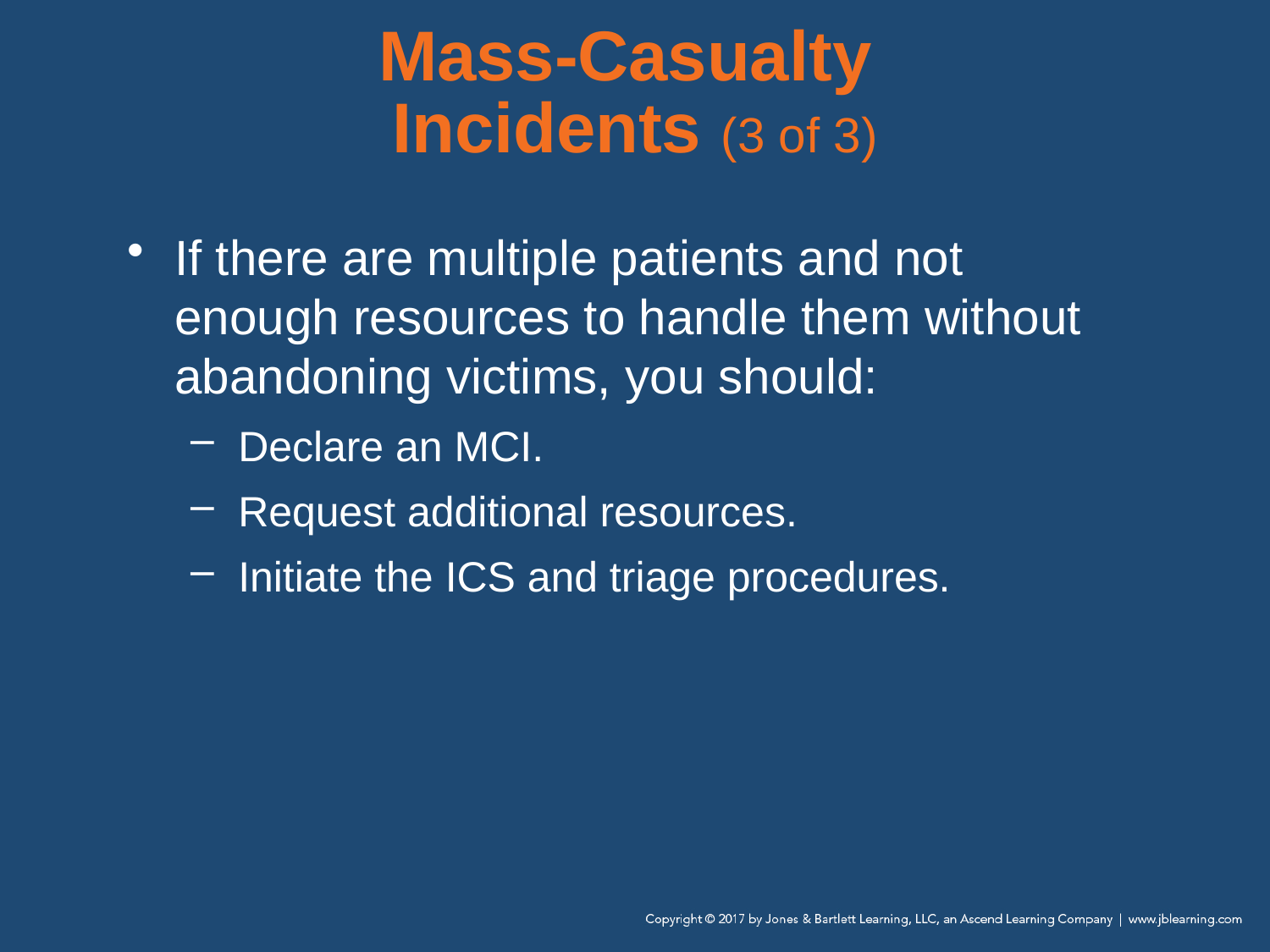

# Mass-Casualty Incidents (3 of 3)
If there are multiple patients and not enough resources to handle them without abandoning victims, you should:
Declare an MCI.
Request additional resources.
Initiate the ICS and triage procedures.